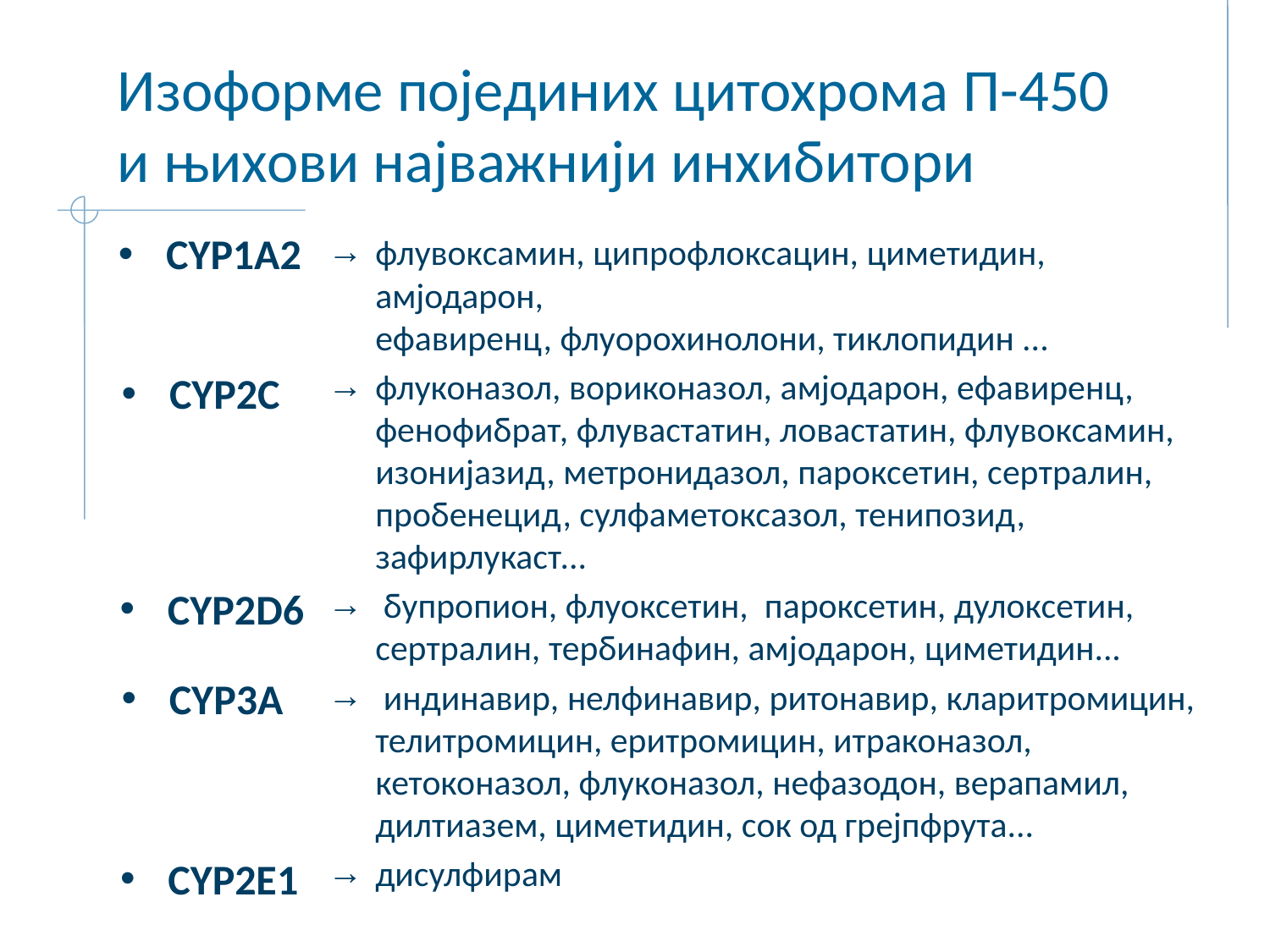

# Изоформе појединих цитохрома П-450 и њихови најважнији инхибитори
флувоксамин, ципрофлоксацин, циметидин, амјодарон,
ефавиренц, флуорохинолони, тиклопидин ...
флуконазол, вориконазол, амјодарон, ефавиренц, фенофибрат, флувастатин, ловастатин, флувоксамин, изонијазид, метронидазол, пароксетин, сертралин, пробенецид, сулфаметоксазол, тенипозид, зафирлукаст...
 бупропион, флуоксетин,  пароксетин, дулоксетин, сертралин, тербинафин, амјодарон, циметидин...
 индинавир, нелфинавир, ритонавир, кларитромицин, телитромицин, еритромицин, итраконазол, кетоконазол, флуконазол, нефазодон, верапамил, дилтиазем, циметидин, сок од грејпфрута...
дисулфирам
CYP1A2
CYP2C
CYP2D6
CYP3A
CYP2Е1